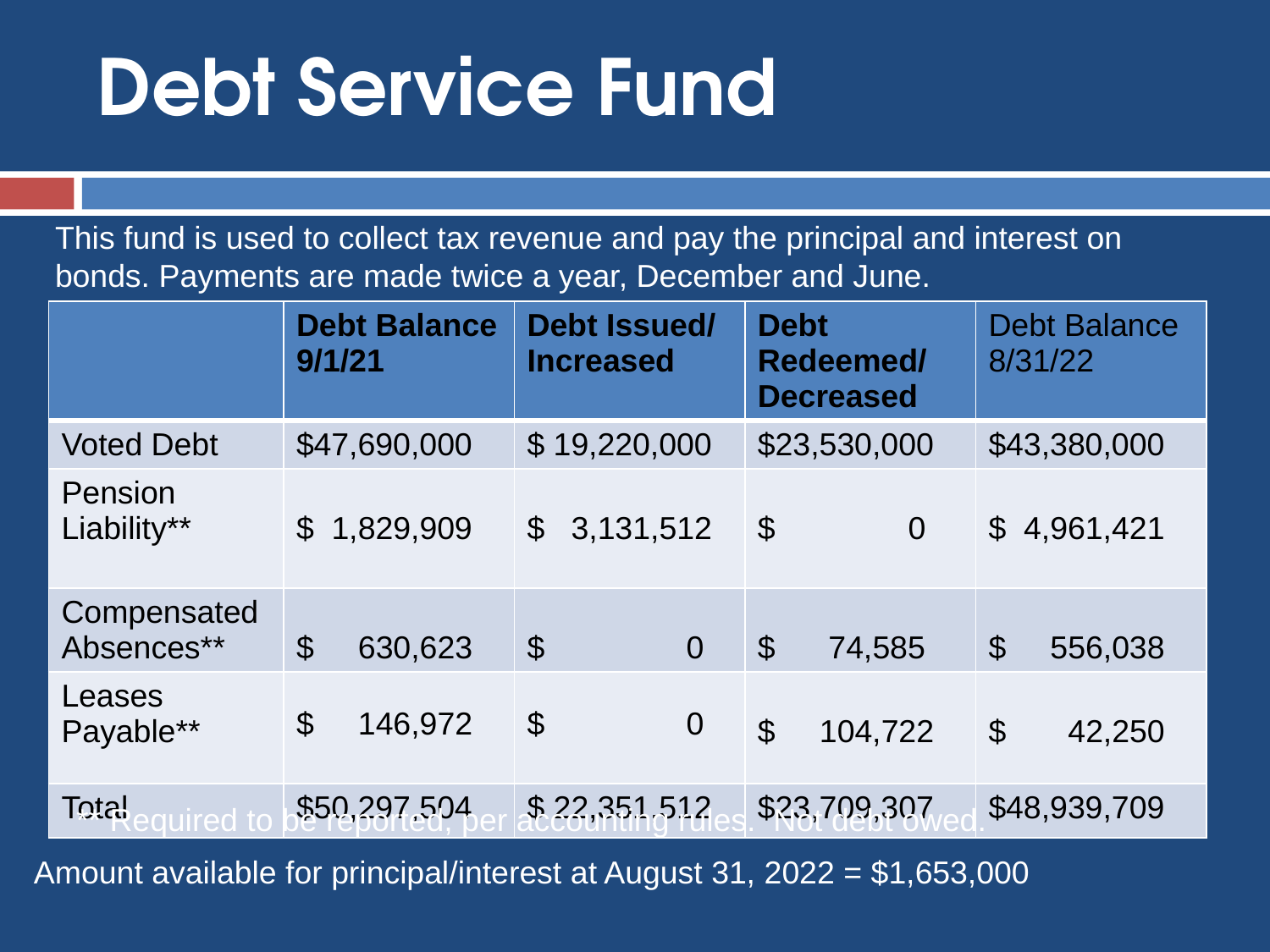

Debt Service Fund
This fund is used to collect tax revenue and pay the principal and interest on bonds. Payments are made twice a year, December and June.
|  | Debt Balance 9/1/21 | Debt Issued/ Increased | Debt Redeemed/ Decreased | Debt Balance 8/31/22 |
| --- | --- | --- | --- | --- |
| Voted Debt | $47,690,000 | $ 19,220,000 | $23,530,000 | $43,380,000 |
| Pension Liability\*\* | $ 1,829,909 | $ 3,131,512 | $ 0 | $ 4,961,421 |
| Compensated Absences\*\* | $ 630,623 | $ 0 | $ 74,585 | $ 556,038 |
| Leases Payable\*\* | $ 146,972 | $ 0 | $ 104,722 | $ 42,250 |
| Total | $50,297,504 | $ 22,351,512 | $23,709,307 | $48,939,709 |
** Required to be reported, per accounting rules.  Not debt owed.
Amount available for principal/interest at August 31, 2022 = $1,653,000